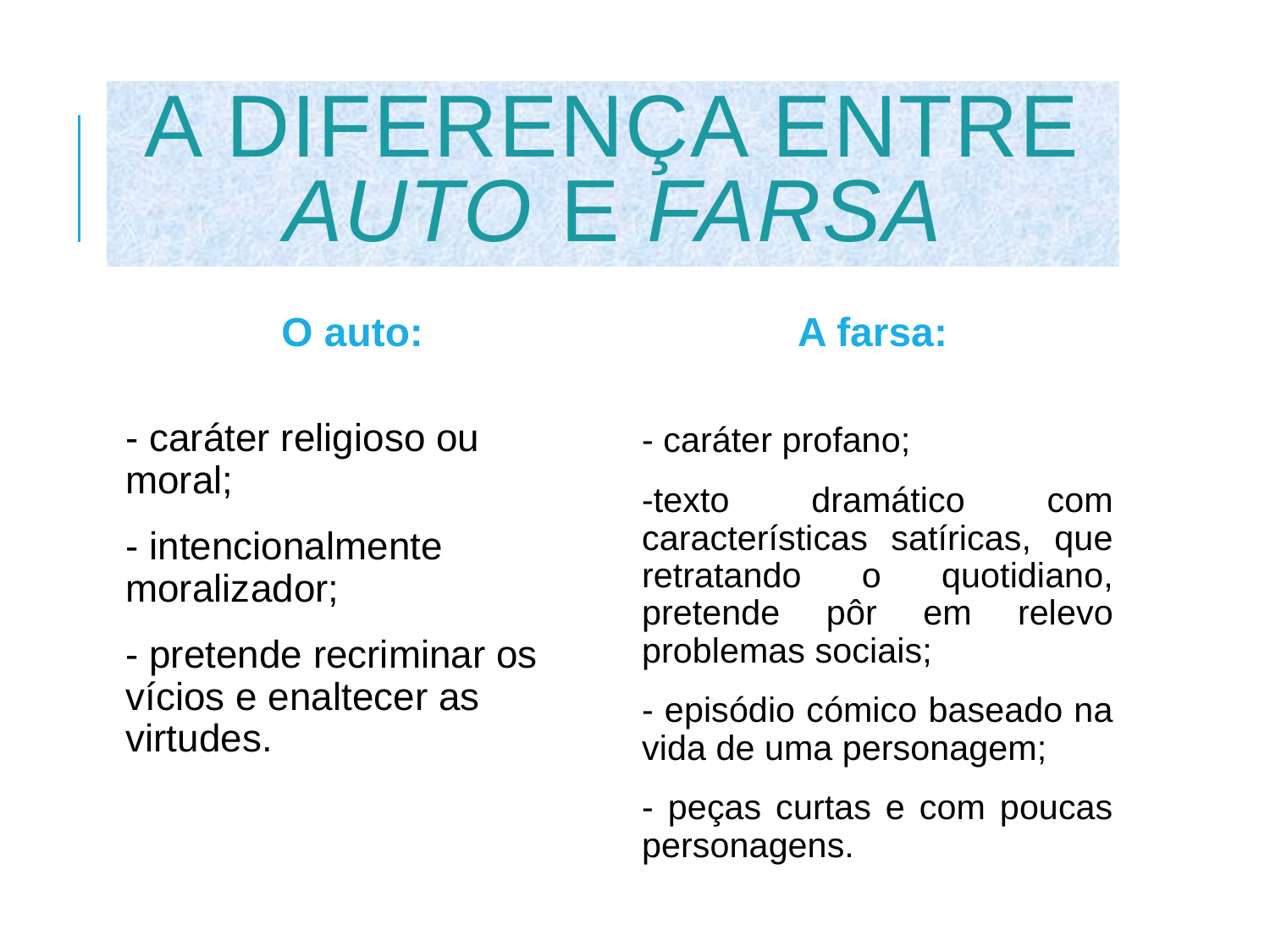

# A diferença entre auto e farsa
O auto:
A farsa:
- caráter religioso ou moral;
- intencionalmente moralizador;
- pretende recriminar os vícios e enaltecer as virtudes.
- caráter profano;
-texto dramático com características satíricas, que retratando o quotidiano, pretende pôr em relevo problemas sociais;
- episódio cómico baseado na vida de uma personagem;
- peças curtas e com poucas personagens.